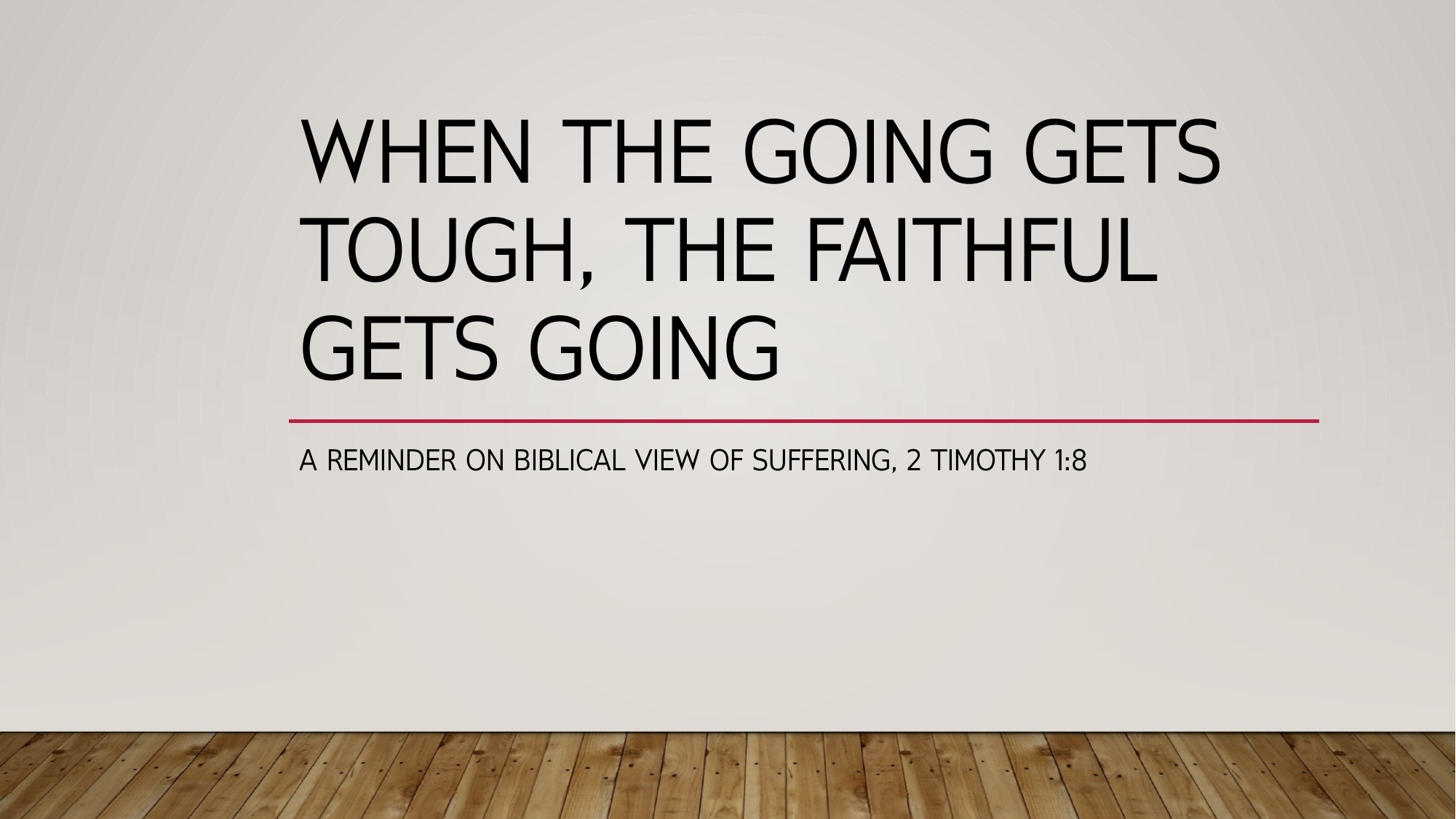

# When the going gets tough, the faithful gets going
A Reminder on biblical view of suffering, 2 timothy 1:8